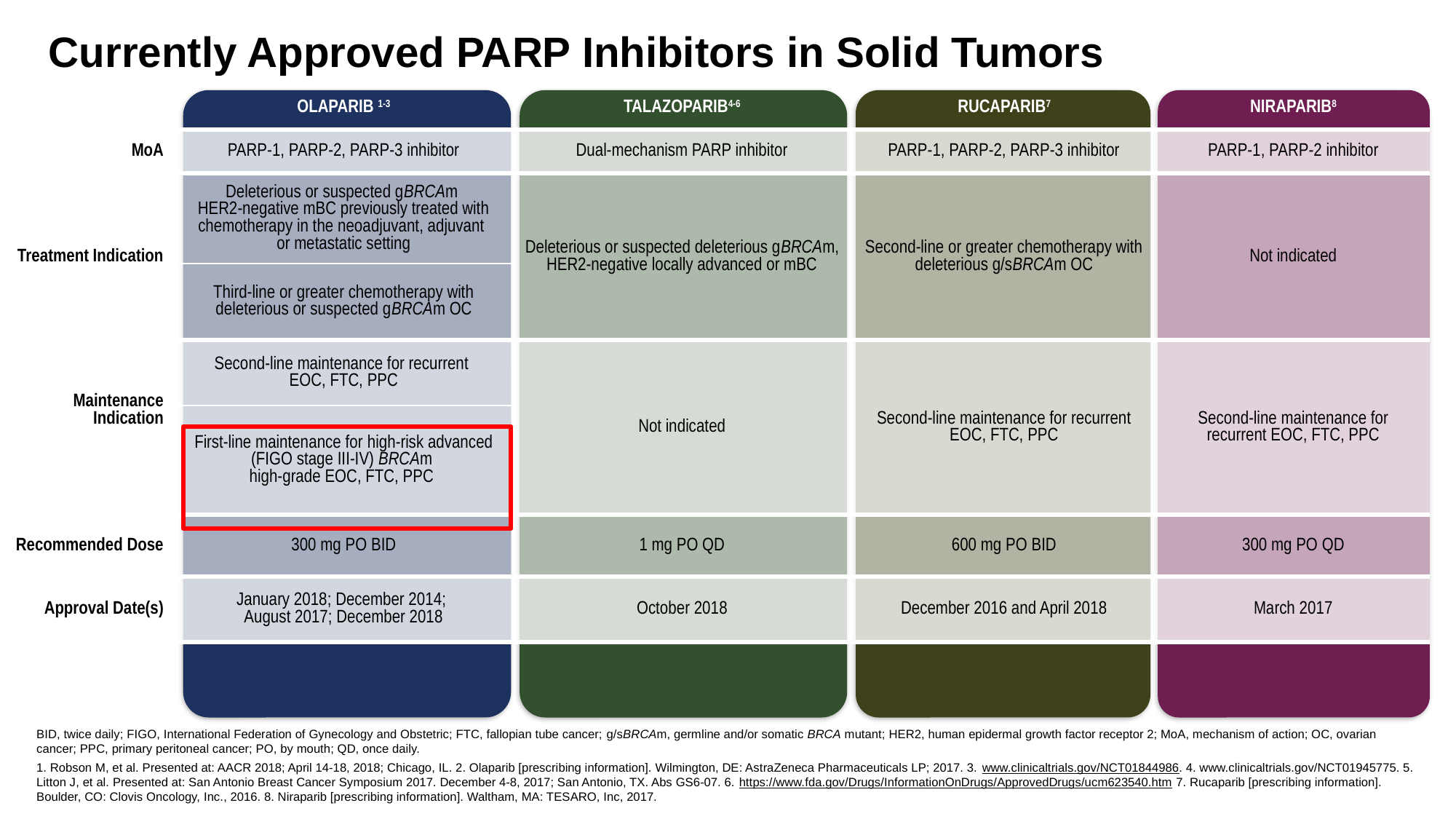

# Currently Approved PARP Inhibitors in Solid Tumors
|  | oLAPARIB 1-3 | TALAZOPARIB4-6 | Rucaparib7 | Niraparib8 |
| --- | --- | --- | --- | --- |
| MoA | PARP-1, PARP-2, PARP-3 inhibitor | Dual-mechanism PARP inhibitor | PARP-1, PARP-2, PARP-3 inhibitor | PARP-1, PARP-2 inhibitor |
| Treatment Indication | Deleterious or suspected gBRCAm HER2-negative mBC previously treated with chemotherapy in the neoadjuvant, adjuvant or metastatic setting | Deleterious or suspected deleterious gBRCAm, HER2-negative locally advanced or mBC | Second-line or greater chemotherapy with deleterious g/sBRCAm OC | Not indicated |
|  | Third-line or greater chemotherapy with deleterious or suspected gBRCAm OC |  |  |  |
| Maintenance Indication | Second-line maintenance for recurrent EOC, FTC, PPC | Not indicated | Second-line maintenance for recurrent EOC, FTC, PPC | Second-line maintenance for recurrent EOC, FTC, PPC |
|  | First-line maintenance for high-risk advanced (FIGO stage III-IV) BRCAm high-grade EOC, FTC, PPC |  |  |  |
| Recommended Dose | 300 mg PO BID | 1 mg PO QD | 600 mg PO BID | 300 mg PO QD |
| Approval Date(s) | January 2018; December 2014; August 2017; December 2018 | October 2018 | December 2016 and April 2018 | March 2017 |

BID, twice daily; FIGO, International Federation of Gynecology and Obstetric; FTC, fallopian tube cancer; g/sBRCAm, germline and/or somatic BRCA mutant; HER2, human epidermal growth factor receptor 2; MoA, mechanism of action; OC, ovarian cancer; PPC, primary peritoneal cancer; PO, by mouth; QD, once daily.
1. Robson M, et al. Presented at: AACR 2018; April 14-18, 2018; Chicago, IL. 2. Olaparib [prescribing information]. Wilmington, DE: AstraZeneca Pharmaceuticals LP; 2017. 3. www.clinicaltrials.gov/NCT01844986. 4. www.clinicaltrials.gov/NCT01945775. 5. Litton J, et al. Presented at: San Antonio Breast Cancer Symposium 2017. December 4-8, 2017; San Antonio, TX. Abs GS6-07. 6. https://www.fda.gov/Drugs/InformationOnDrugs/ApprovedDrugs/ucm623540.htm 7. Rucaparib [prescribing information]. Boulder, CO: Clovis Oncology, Inc., 2016. 8. Niraparib [prescribing information]. Waltham, MA: TESARO, Inc, 2017.